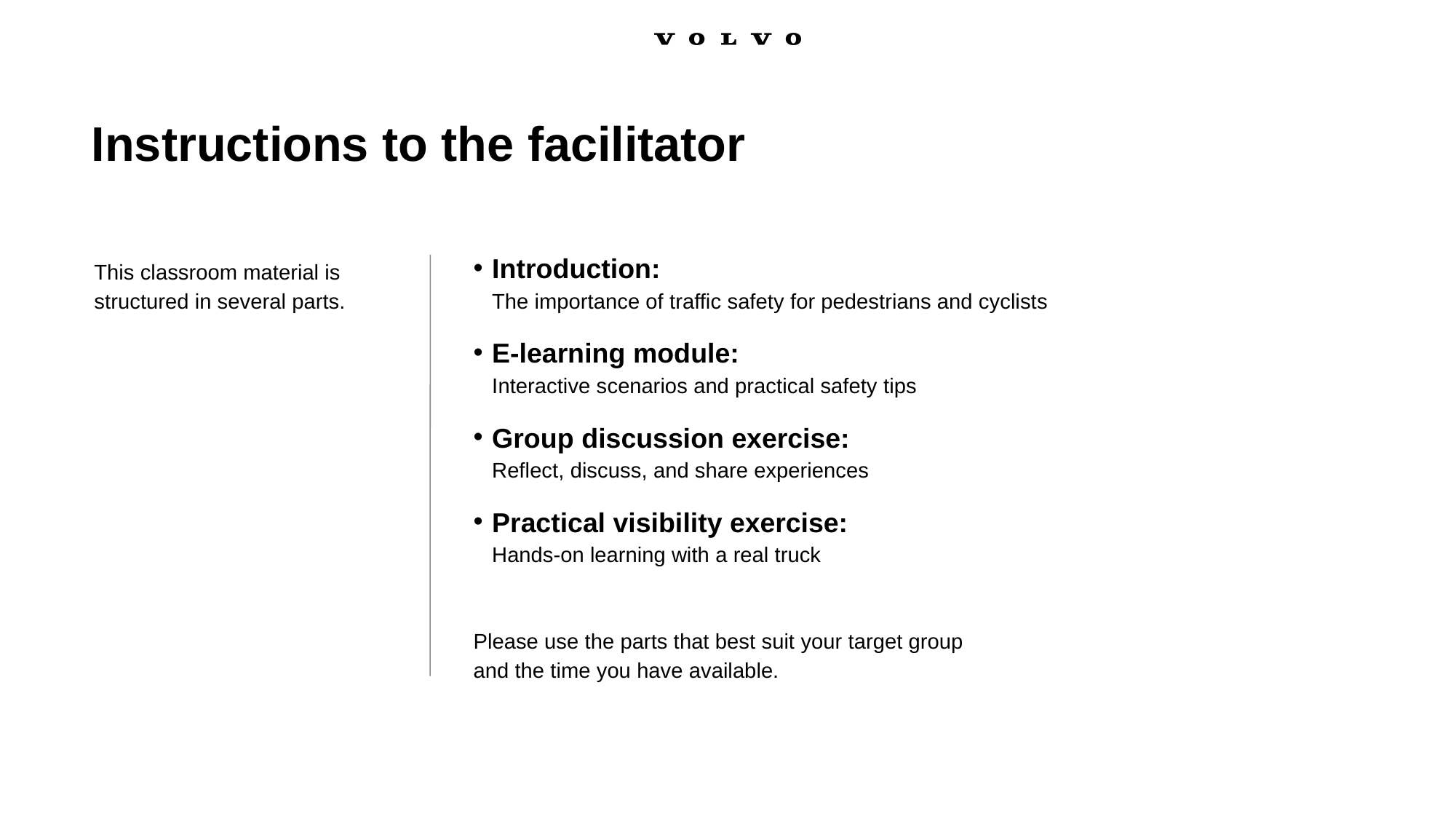

# Instructions to the facilitator
Introduction:
The importance of traffic safety for pedestrians and cyclists
E-learning module:
Interactive scenarios and practical safety tips
Group discussion exercise:
Reflect, discuss, and share experiences
Practical visibility exercise:
Hands-on learning with a real truck

Please use the parts that best suit your target group
and the time you have available.
This classroom material is structured in several parts.